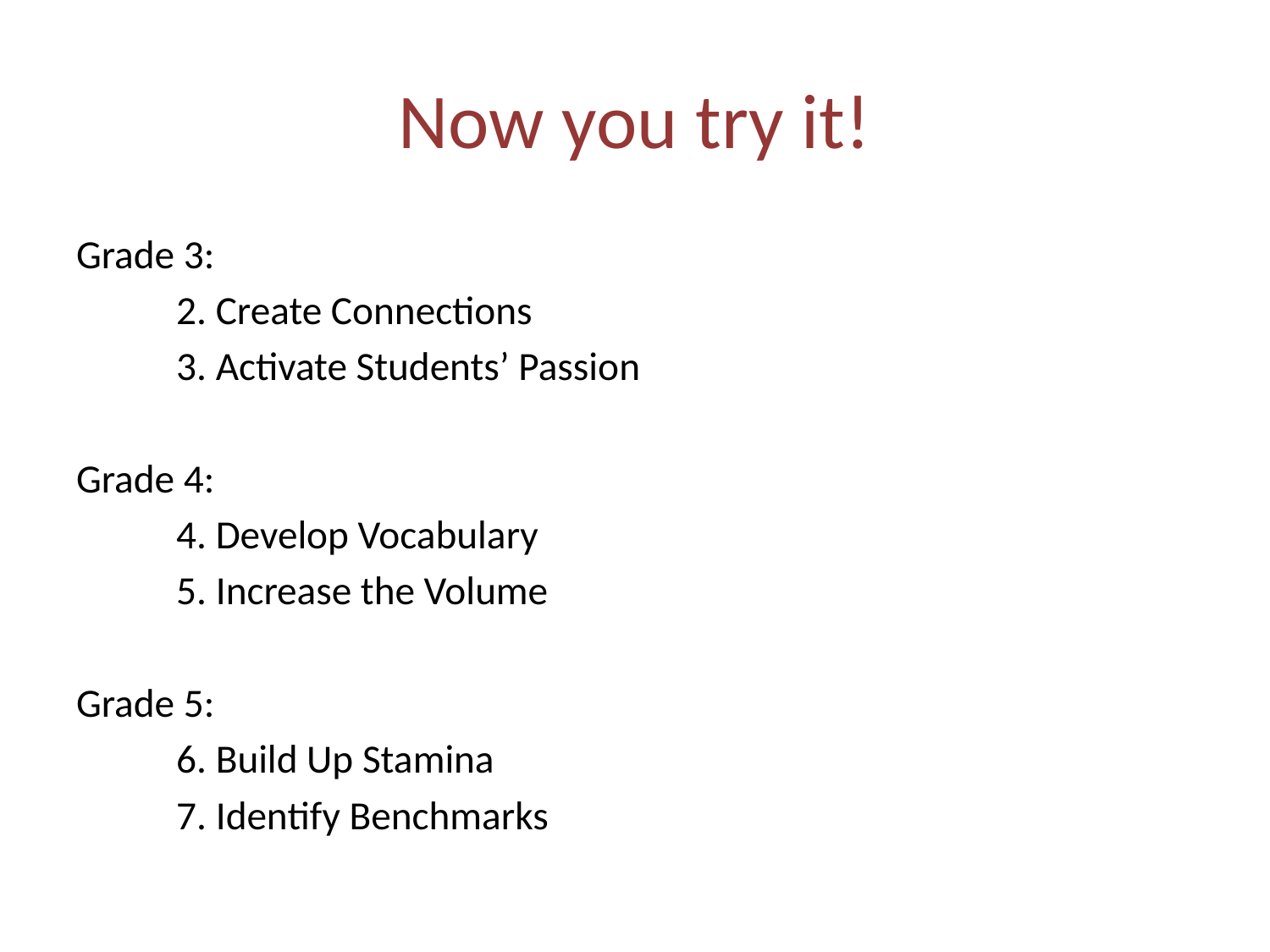

# Now you try it!
Grade 3:
           2. Create Connections
           3. Activate Students’ Passion

Grade 4:
           4. Develop Vocabulary
           5. Increase the Volume

Grade 5:
           6. Build Up Stamina
           7. Identify Benchmarks